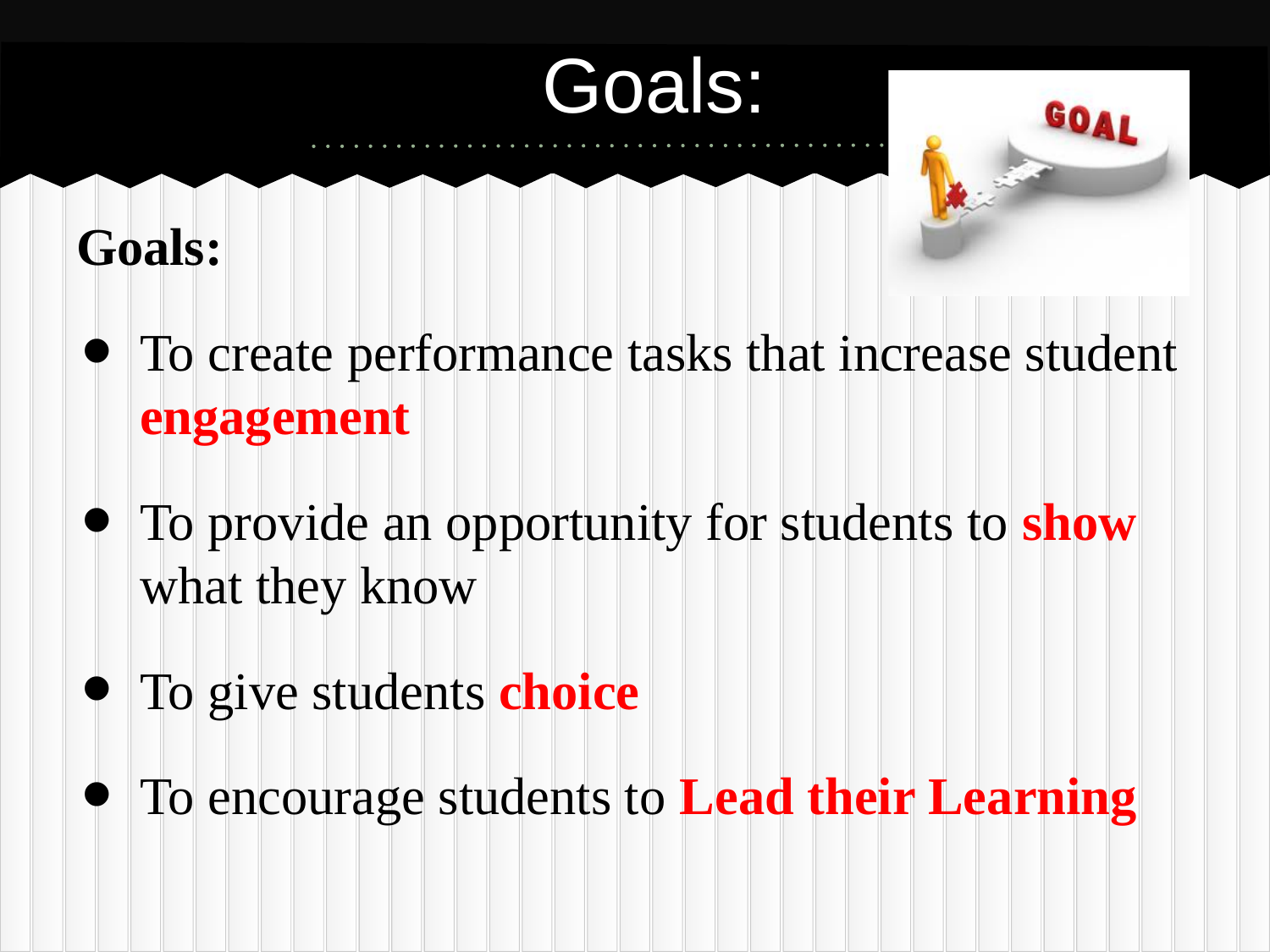

# Goals:

Goals:

To create performance tasks that increase student engagement

To provide an opportunity for students to show what they know

To give students choice

To encourage students to Lead their Learning